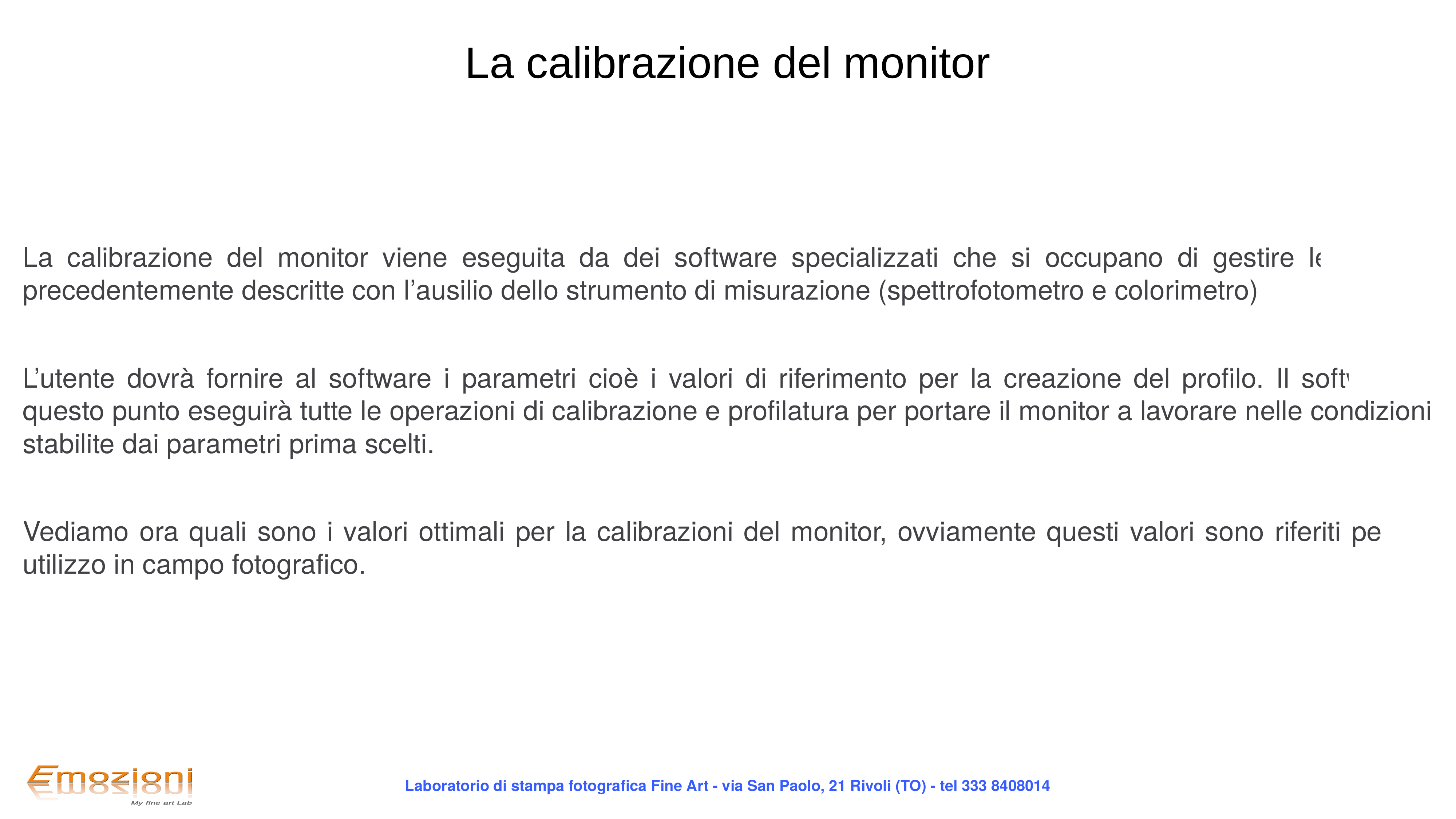

La calibrazione del monitor
La calibrazione del monitor viene eseguita da dei software specializzati che si occupano di gestire le tre fasi precedentemente descritte con l’ausilio dello strumento di misurazione (spettrofotometro e colorimetro)
L’utente dovrà fornire al software i parametri cioè i valori di riferimento per la creazione del profilo. Il software a questo punto eseguirà tutte le operazioni di calibrazione e profilatura per portare il monitor a lavorare nelle condizioni stabilite dai parametri prima scelti.
Vediamo ora quali sono i valori ottimali per la calibrazioni del monitor, ovviamente questi valori sono riferiti per un utilizzo in campo fotografico.